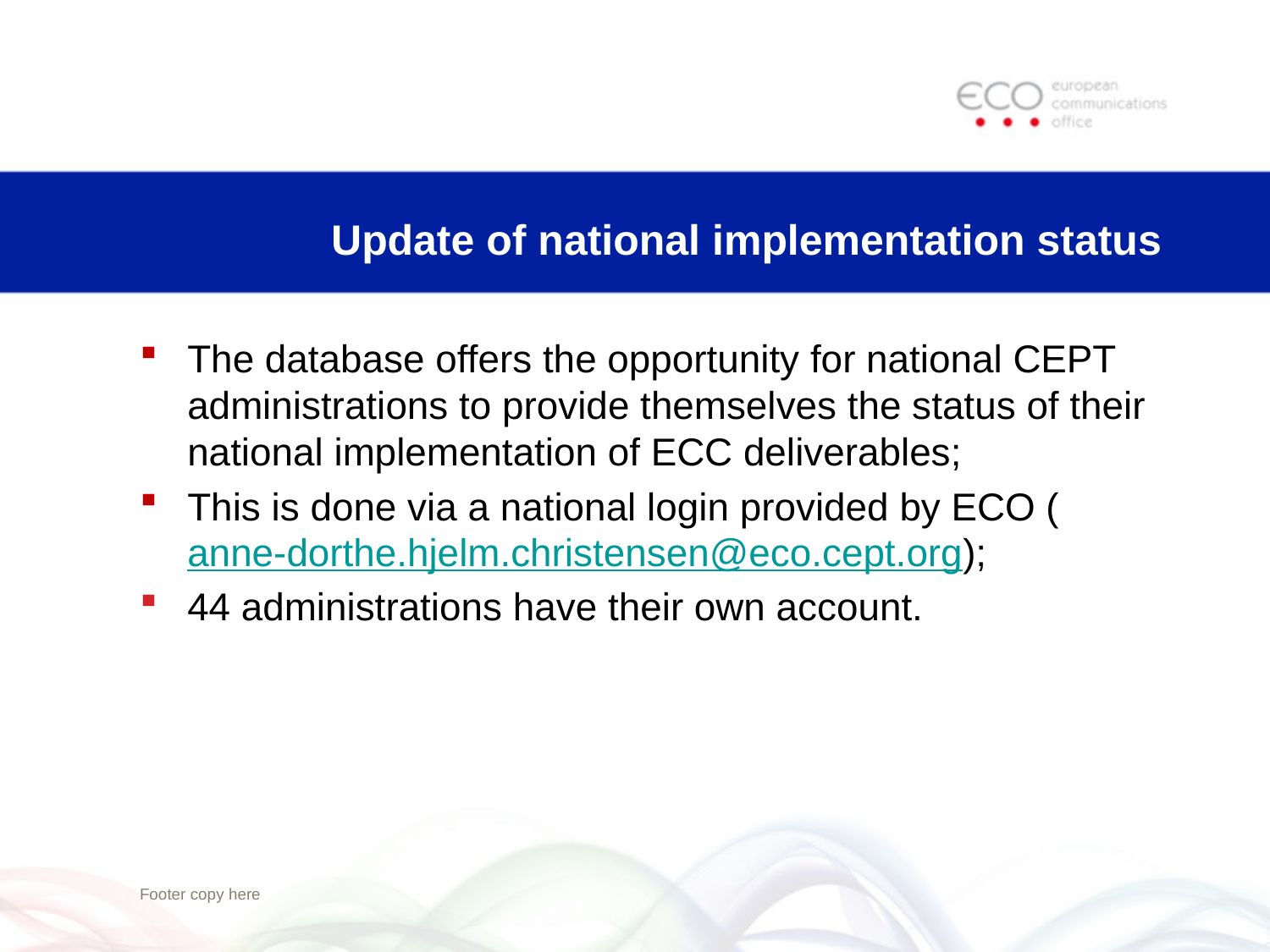

# Update of national implementation status
The database offers the opportunity for national CEPT administrations to provide themselves the status of their national implementation of ECC deliverables;
This is done via a national login provided by ECO (anne-dorthe.hjelm.christensen@eco.cept.org);
44 administrations have their own account.
Footer copy here